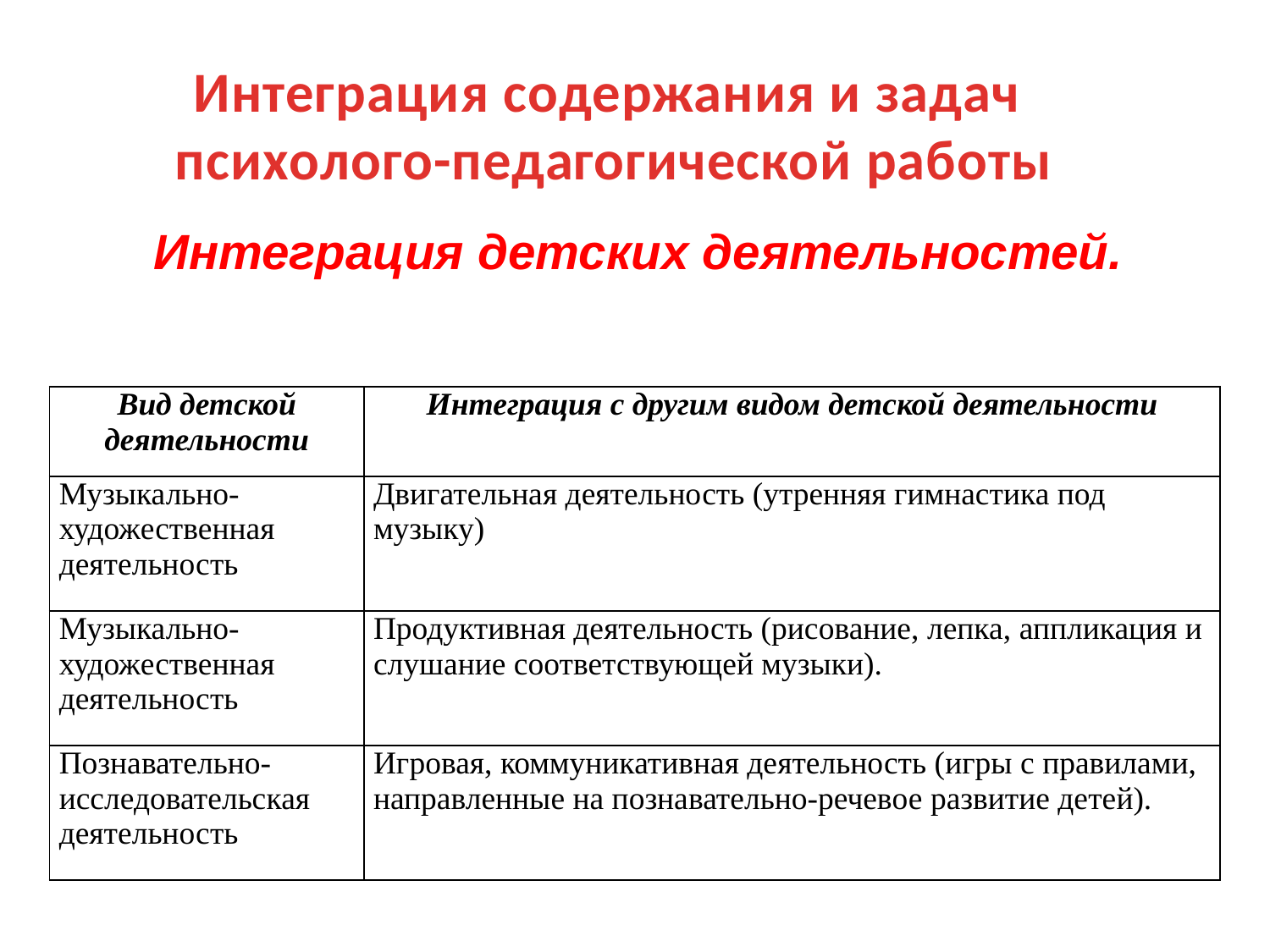

Интеграция детских деятельностей.

Интеграция содержания и задач
психолого-педагогической работы
| Вид детской деятельности | Интеграция с другим видом детской деятельности |
| --- | --- |
| Музыкально-художественная деятельность | Двигательная деятельность (утренняя гимнастика под музыку) |
| Музыкально-художественная деятельность | Продуктивная деятельность (рисование, лепка, аппликация и слушание соответствующей музыки). |
| Познавательно-исследовательская деятельность | Игровая, коммуникативная деятельность (игры с правилами, направленные на познавательно-речевое развитие детей). |